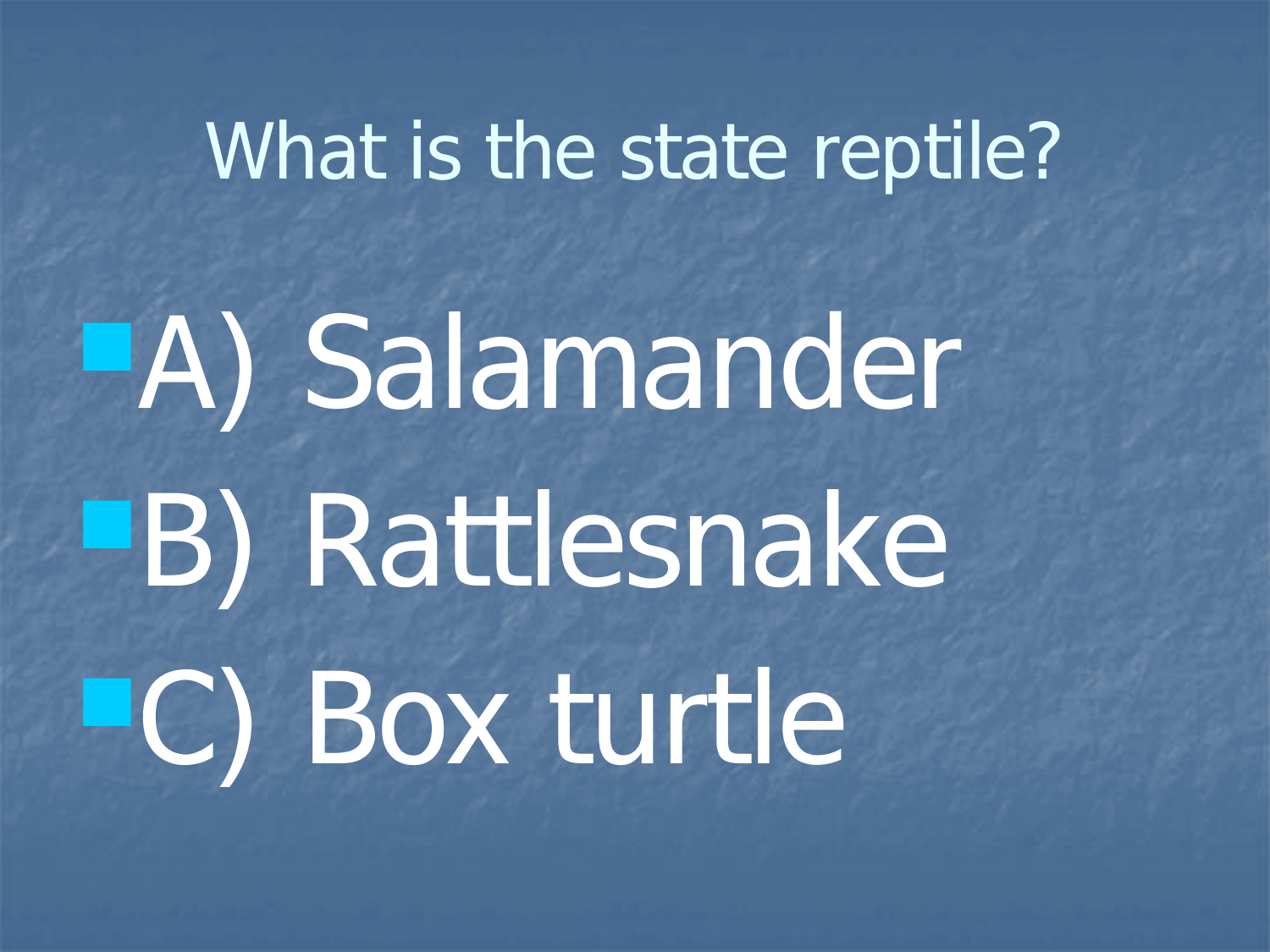

# What is the state reptile?
A) Salamander
B) Rattlesnake
C) Box turtle